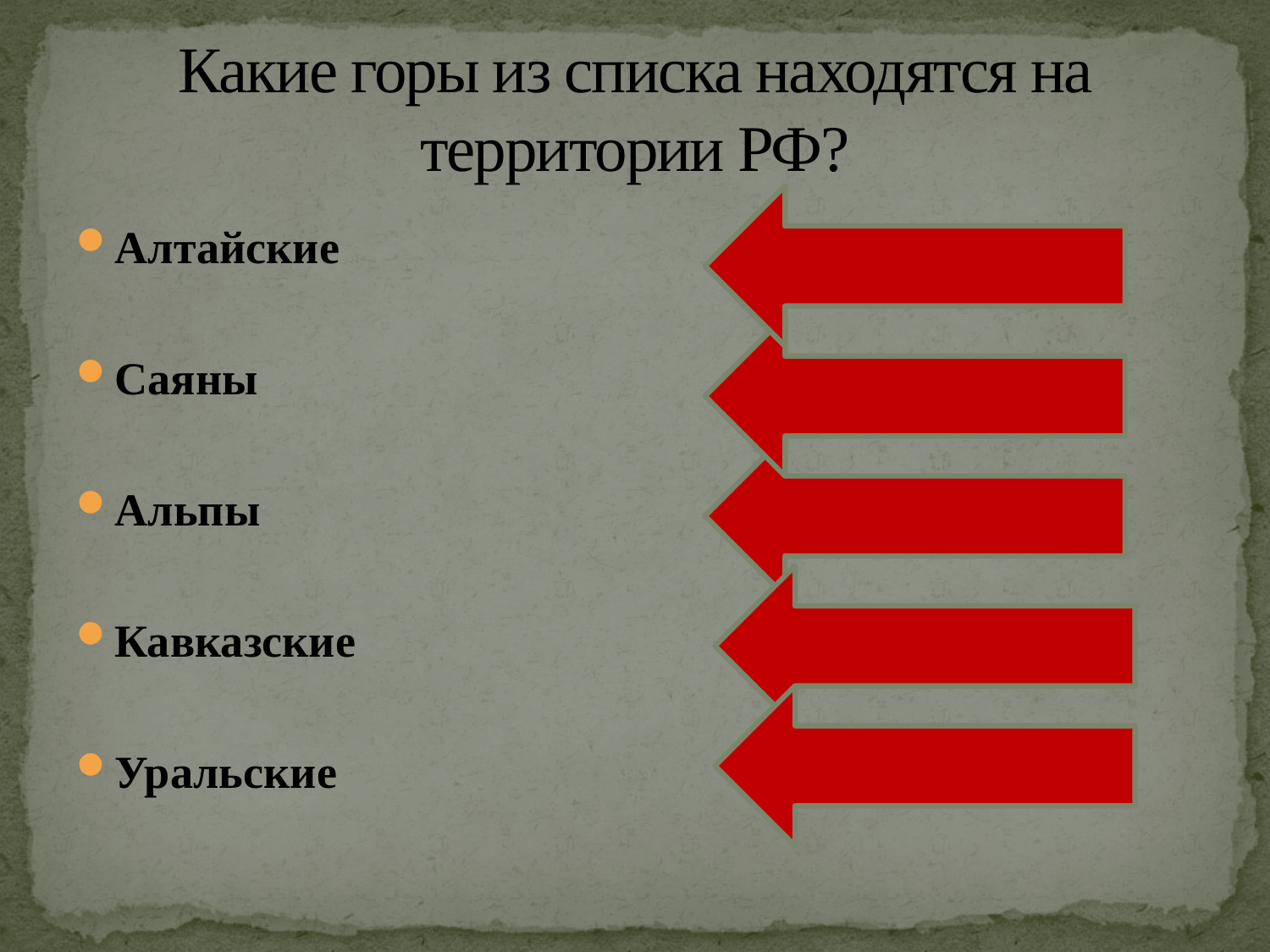

# Какие горы из списка находятся на территории РФ?

Алтайские

Саяны

Альпы

Кавказские

Уральские